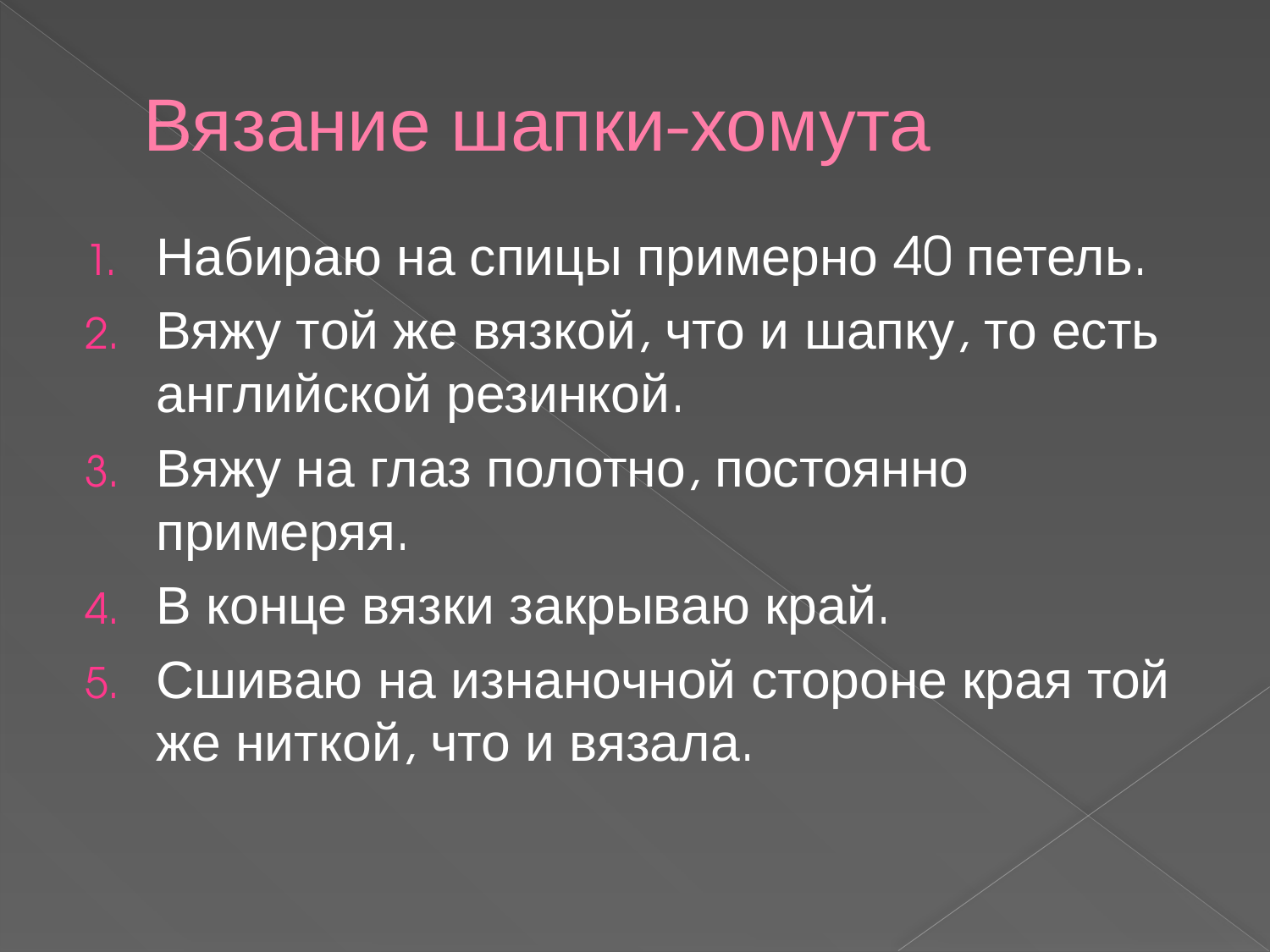

# Вязание шапки-хомута
Набираю на спицы примерно 40 петель.
Вяжу той же вязкой, что и шапку, то есть английской резинкой.
Вяжу на глаз полотно, постоянно примеряя.
В конце вязки закрываю край.
Сшиваю на изнаночной стороне края той же ниткой, что и вязала.